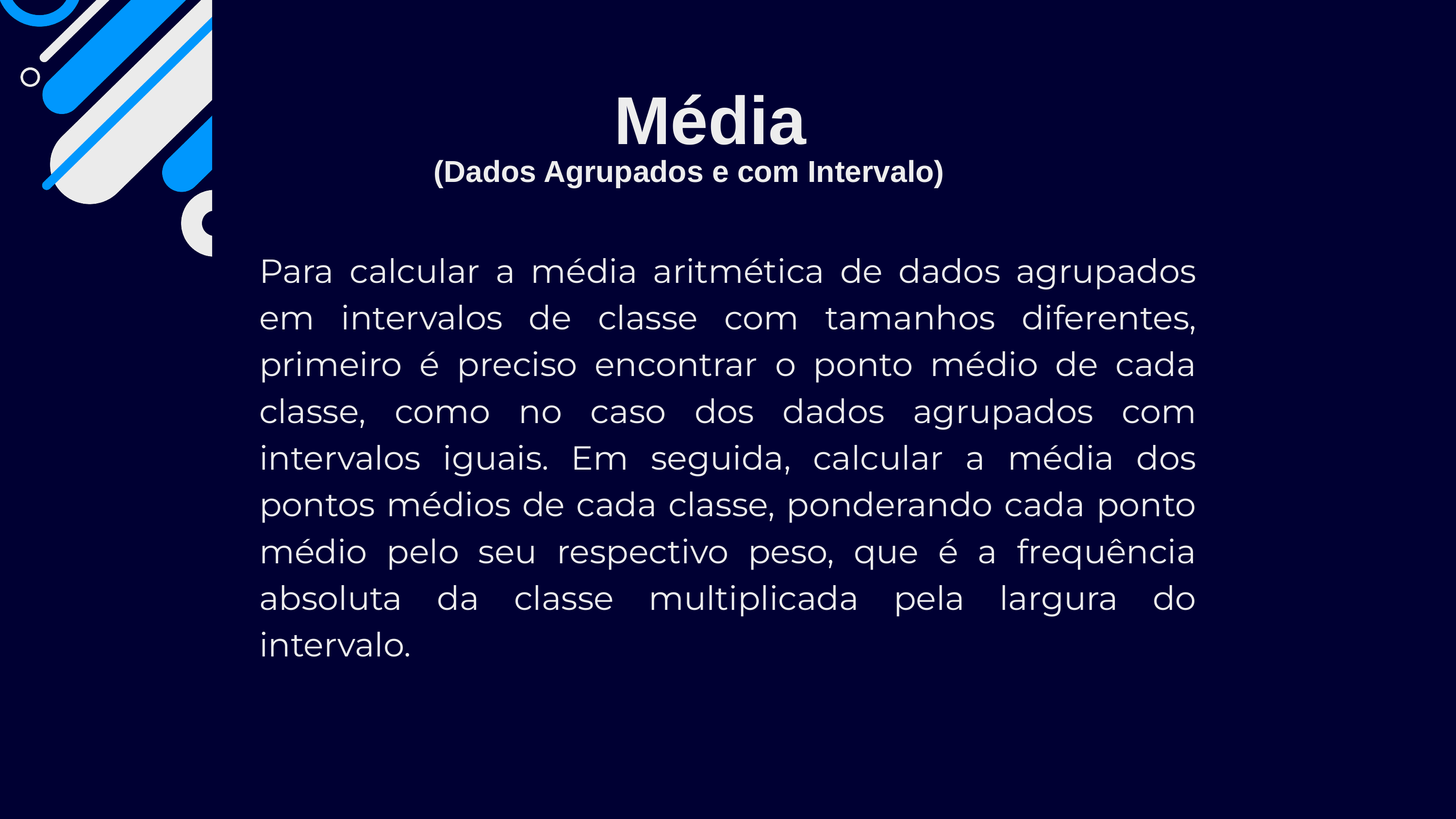

Média

(Dados Agrupados e com Intervalo)
Para calcular a média aritmética de dados agrupados em intervalos de classe com tamanhos diferentes, primeiro é preciso encontrar o ponto médio de cada classe, como no caso dos dados agrupados com intervalos iguais. Em seguida, calcular a média dos pontos médios de cada classe, ponderando cada ponto médio pelo seu respectivo peso, que é a frequência absoluta da classe multiplicada pela largura do intervalo.